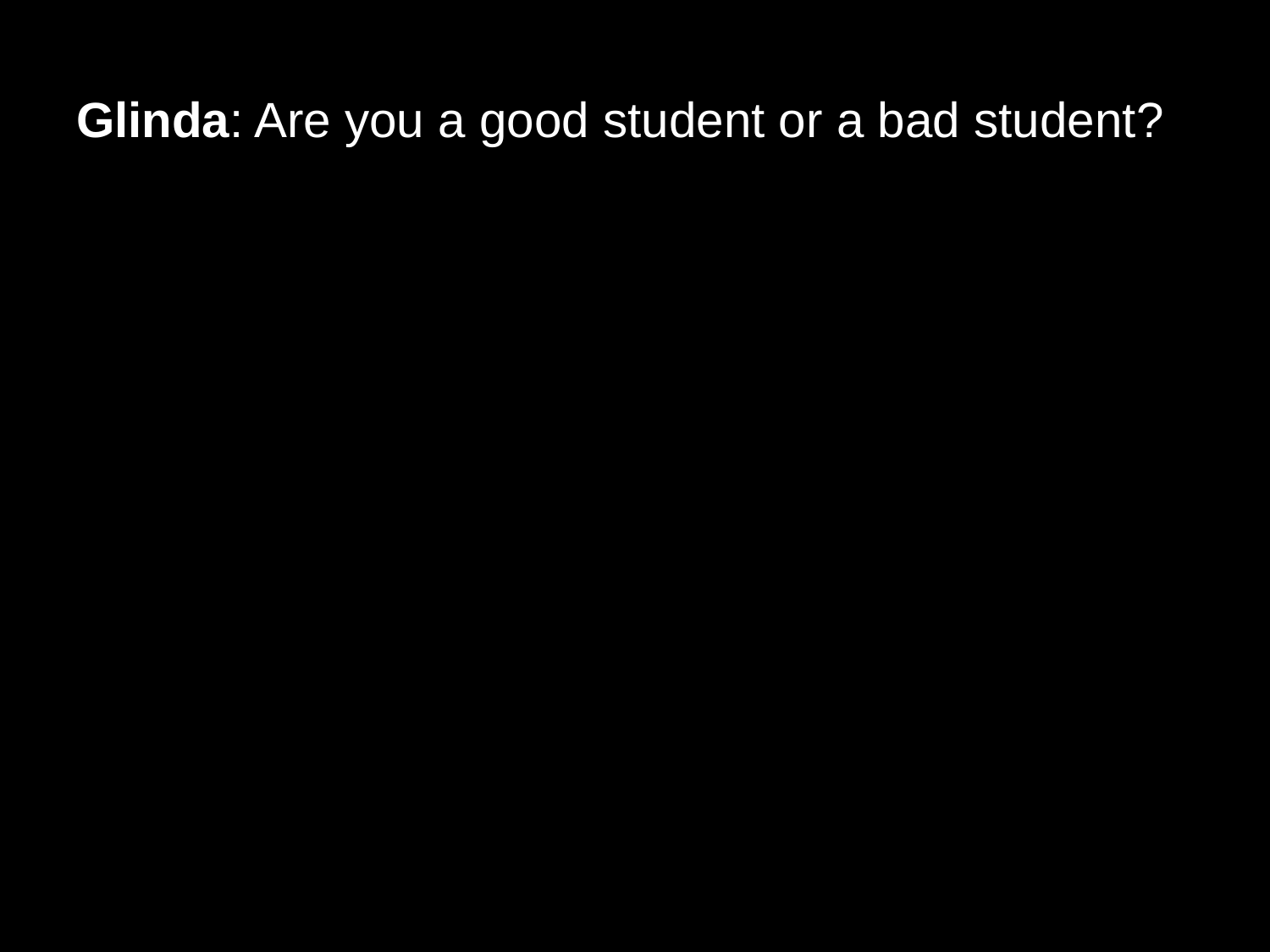

# Glinda: Are you a good student or a bad student?